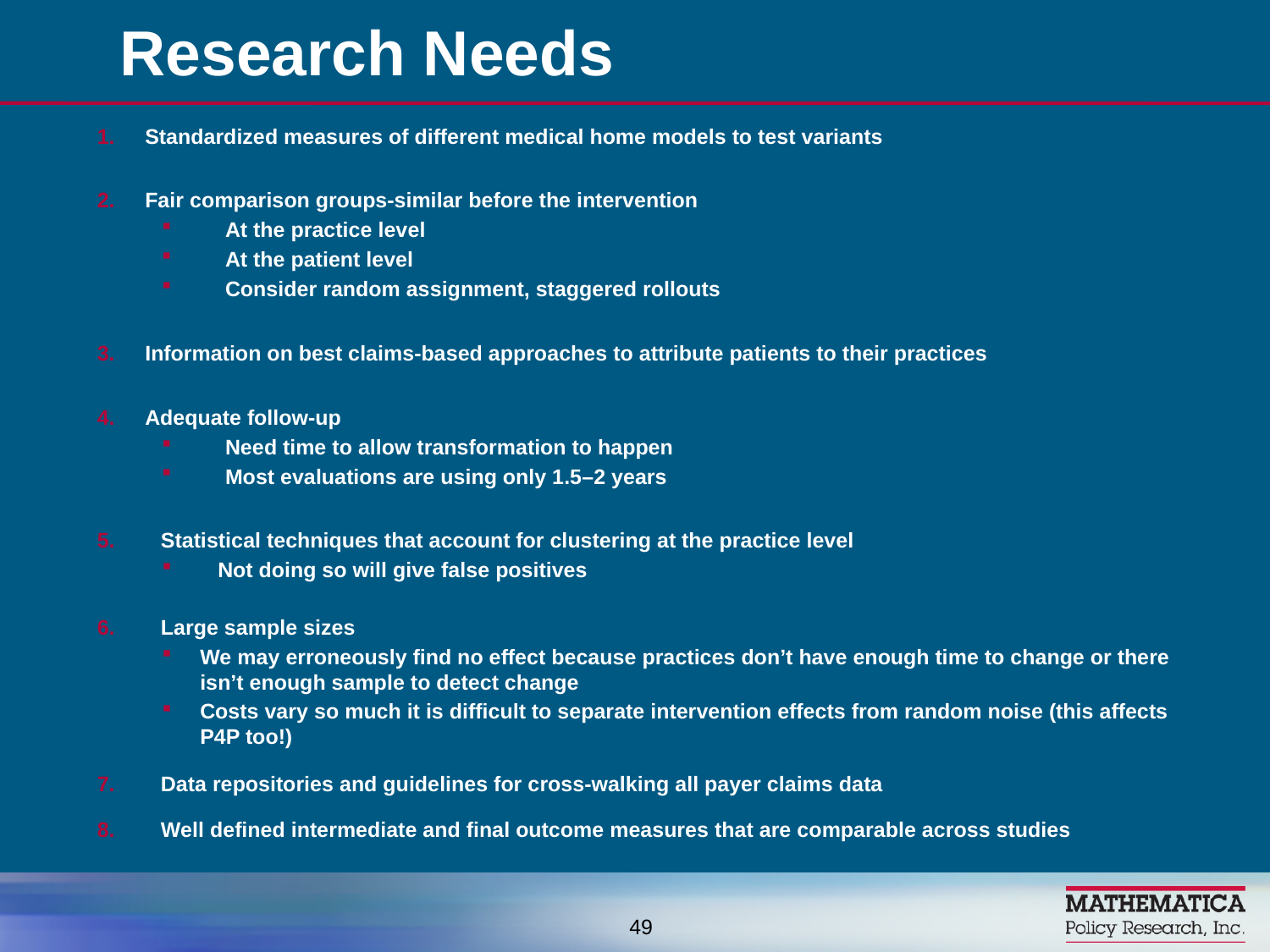

Research Needs
Standardized measures of different medical home models to test variants
Fair comparison groups-similar before the intervention
At the practice level
At the patient level
Consider random assignment, staggered rollouts
Information on best claims-based approaches to attribute patients to their practices
Adequate follow-up
Need time to allow transformation to happen
Most evaluations are using only 1.5–2 years
Statistical techniques that account for clustering at the practice level
   Not doing so will give false positives
Large sample sizes
We may erroneously find no effect because practices don’t have enough time to change or there isn’t enough sample to detect change
Costs vary so much it is difficult to separate intervention effects from random noise (this affects P4P too!)
Data repositories and guidelines for cross-walking all payer claims data
Well defined intermediate and final outcome measures that are comparable across studies

49